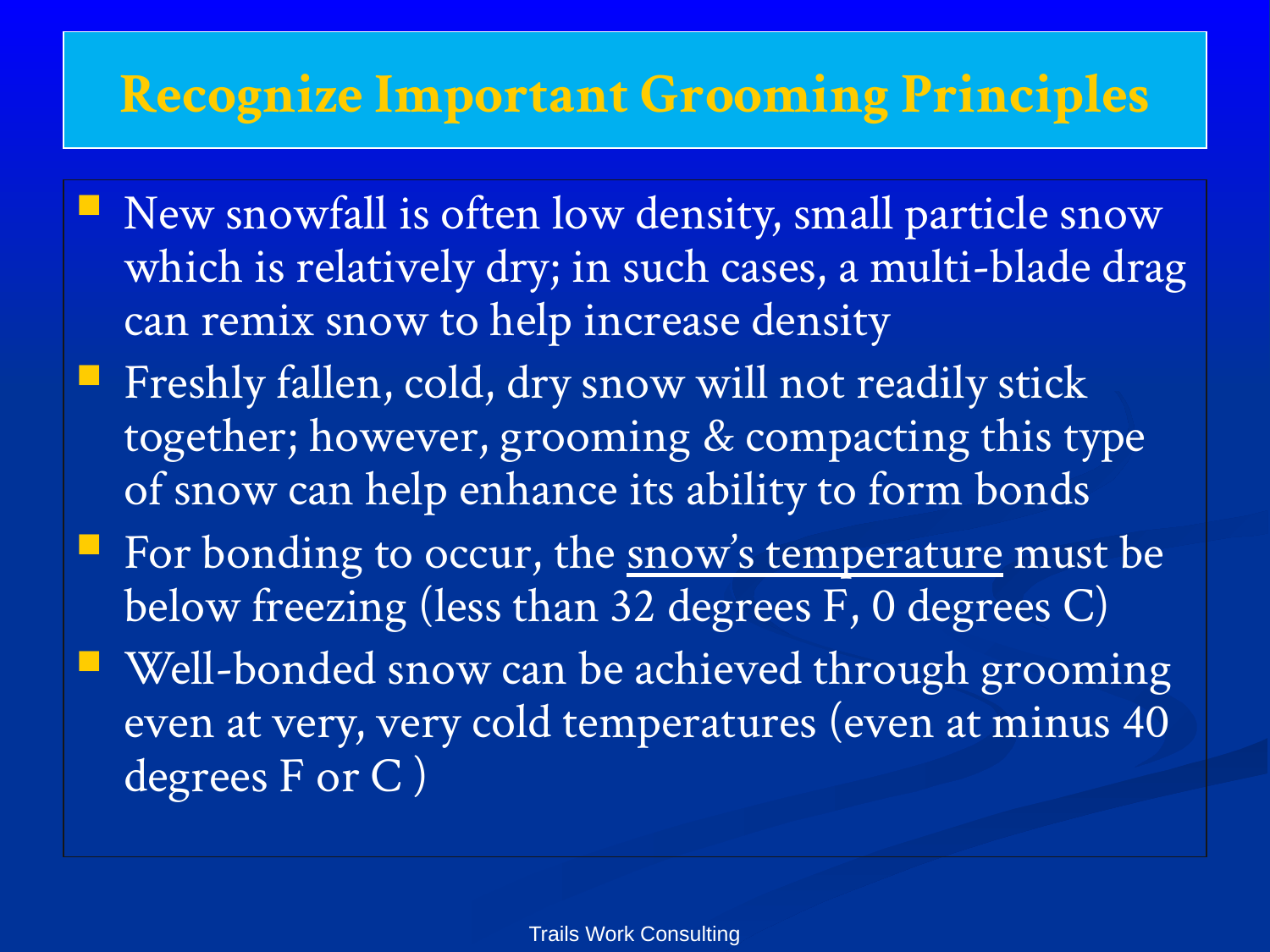

# Recognize Important Grooming Principles
New snowfall is often low density, small particle snow which is relatively dry; in such cases, a multi-blade drag can remix snow to help increase density
Freshly fallen, cold, dry snow will not readily stick together; however, grooming & compacting this type of snow can help enhance its ability to form bonds
For bonding to occur, the snow’s temperature must be below freezing (less than 32 degrees F, 0 degrees C)
Well-bonded snow can be achieved through grooming even at very, very cold temperatures (even at minus 40 degrees F or C )
Trails Work Consulting